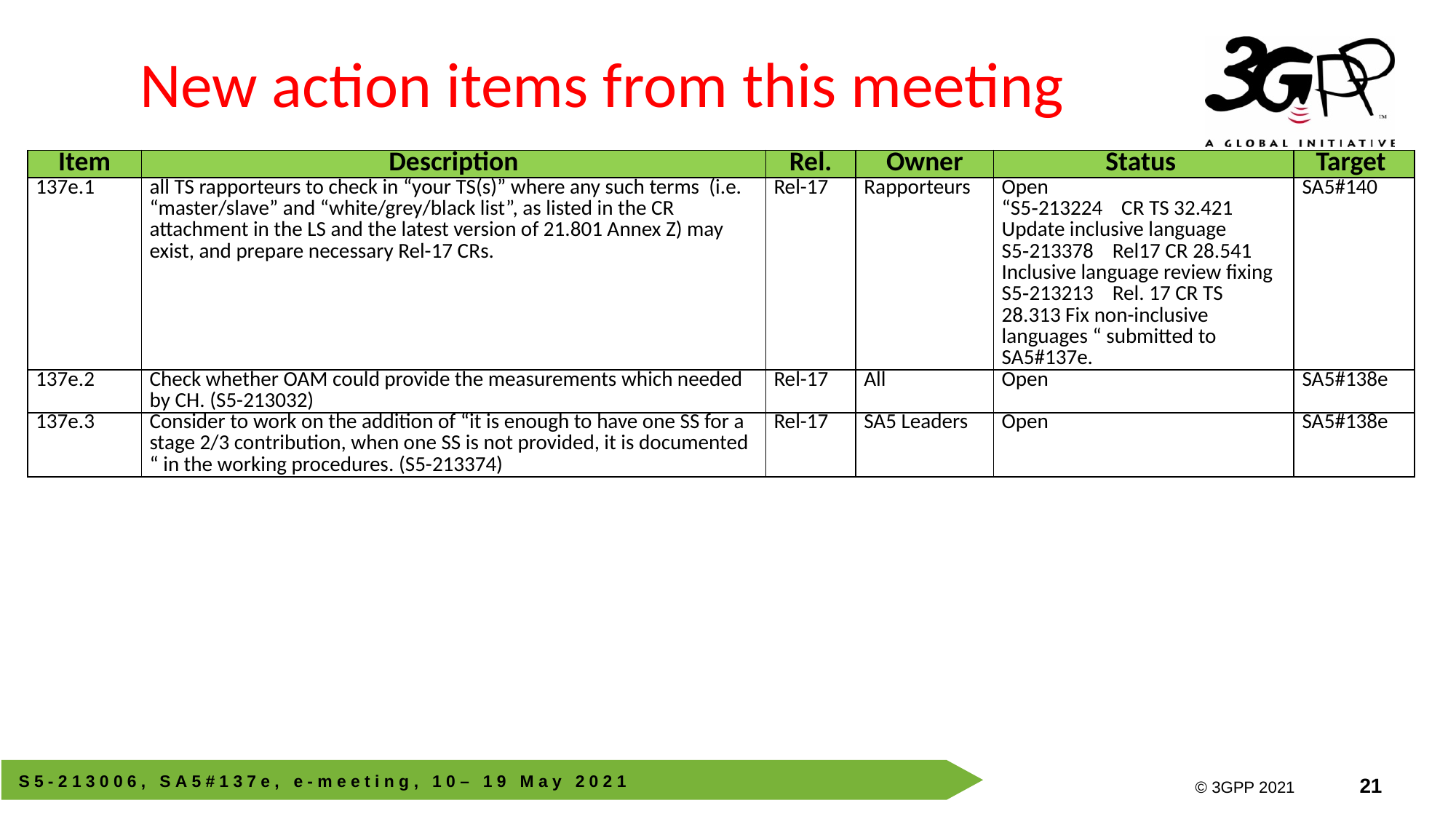

# New action items from this meeting
| Item | Description | Rel. | Owner | Status | Target |
| --- | --- | --- | --- | --- | --- |
| 137e.1 | all TS rapporteurs to check in “your TS(s)” where any such terms (i.e. “master/slave” and “white/grey/black list”, as listed in the CR attachment in the LS and the latest version of 21.801 Annex Z) may exist, and prepare necessary Rel-17 CRs. | Rel-17 | Rapporteurs | Open “S5‑213224 CR TS 32.421 Update inclusive language S5‑213378 Rel17 CR 28.541 Inclusive language review fixing S5‑213213 Rel. 17 CR TS 28.313 Fix non-inclusive languages “ submitted to SA5#137e. | SA5#140 |
| 137e.2 | Check whether OAM could provide the measurements which needed by CH. (S5-213032) | Rel-17 | All | Open | SA5#138e |
| 137e.3 | Consider to work on the addition of “it is enough to have one SS for a stage 2/3 contribution, when one SS is not provided, it is documented “ in the working procedures. (S5-213374) | Rel-17 | SA5 Leaders | Open | SA5#138e |